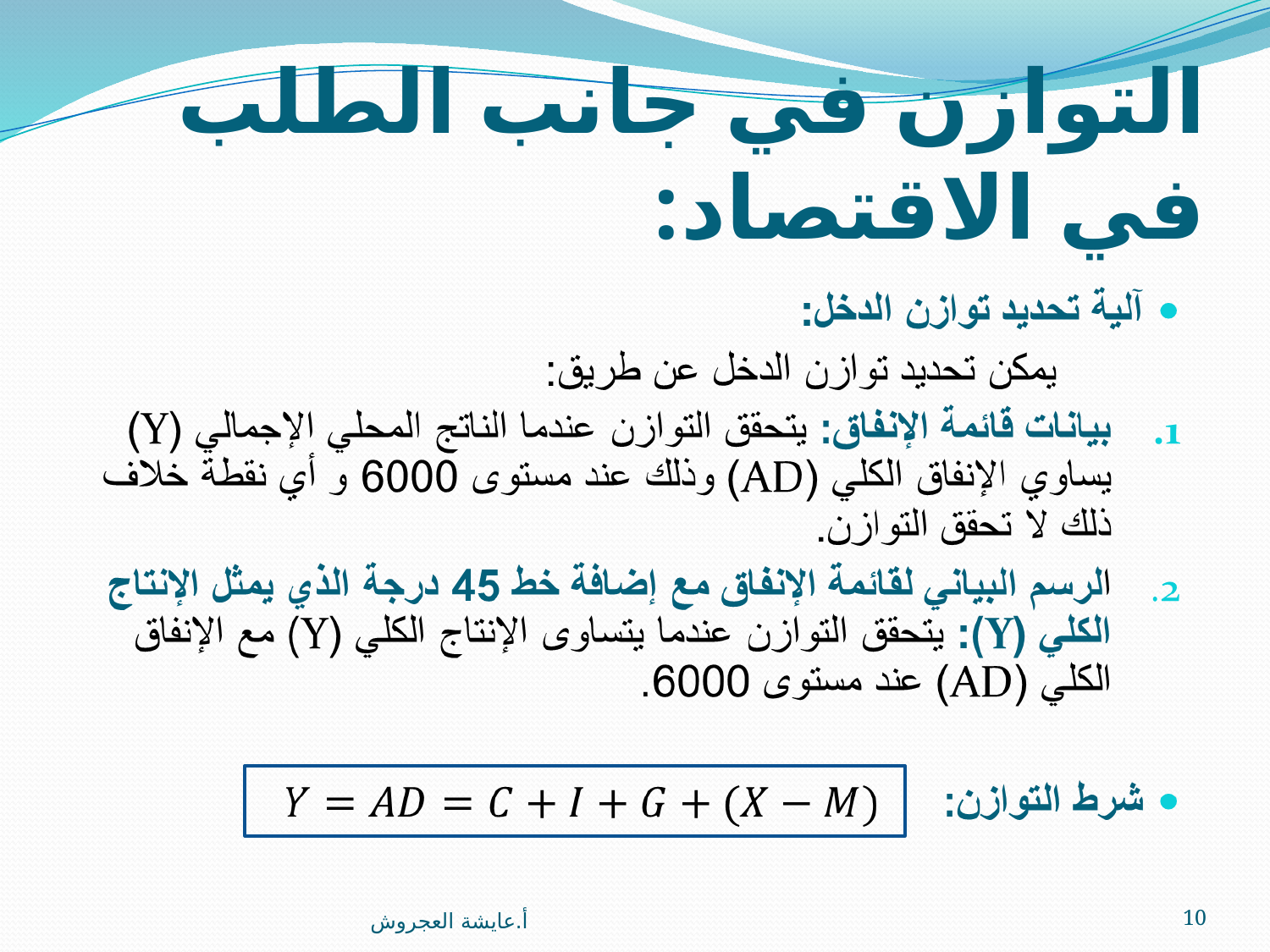

# التوازن في جانب الطلب في الاقتصاد:

أ.عايشة العجروش
10